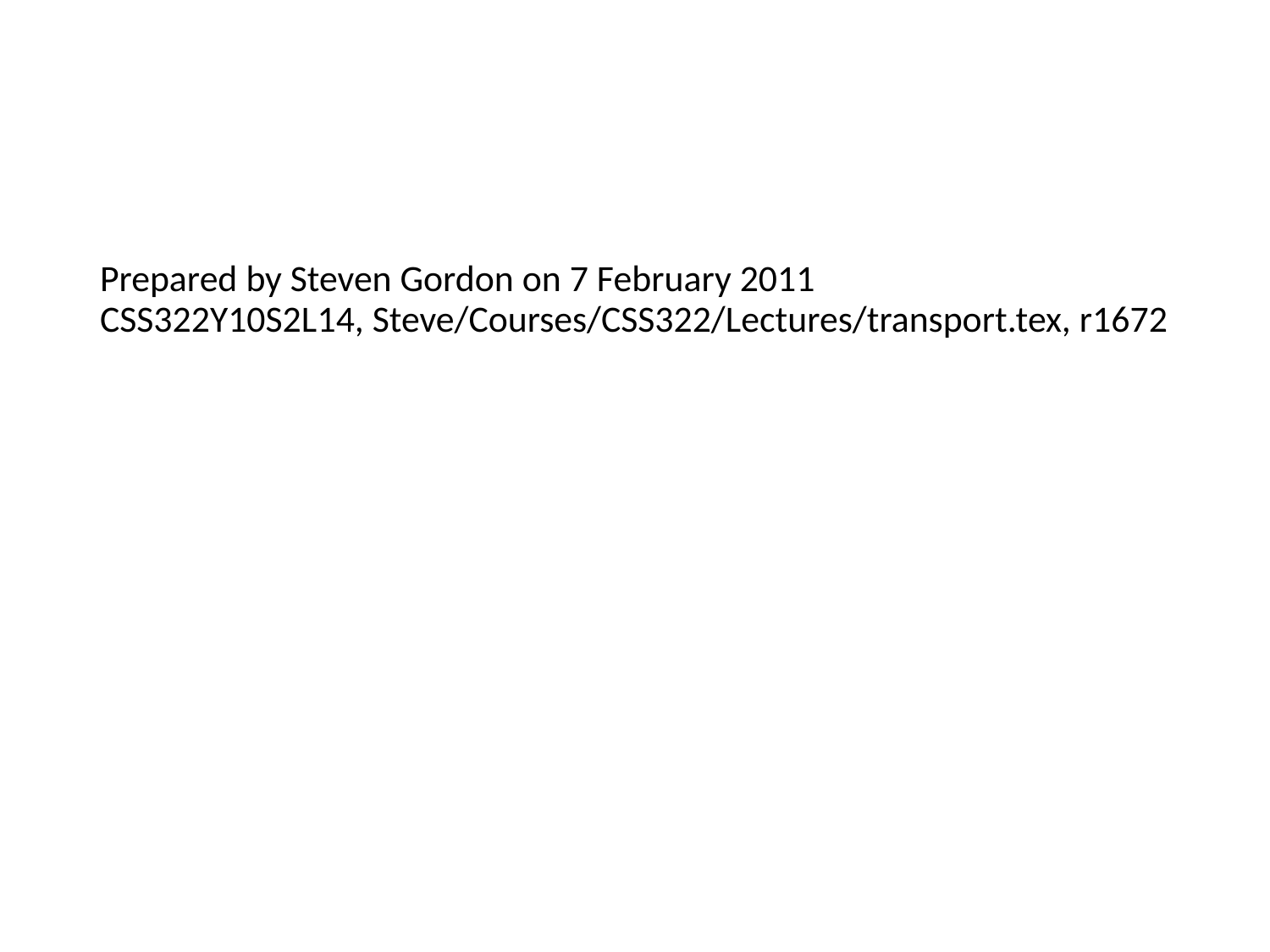

#
Prepared by Steven Gordon on 7 February 2011
CSS322Y10S2L14, Steve/Courses/CSS322/Lectures/transport.tex, r1672